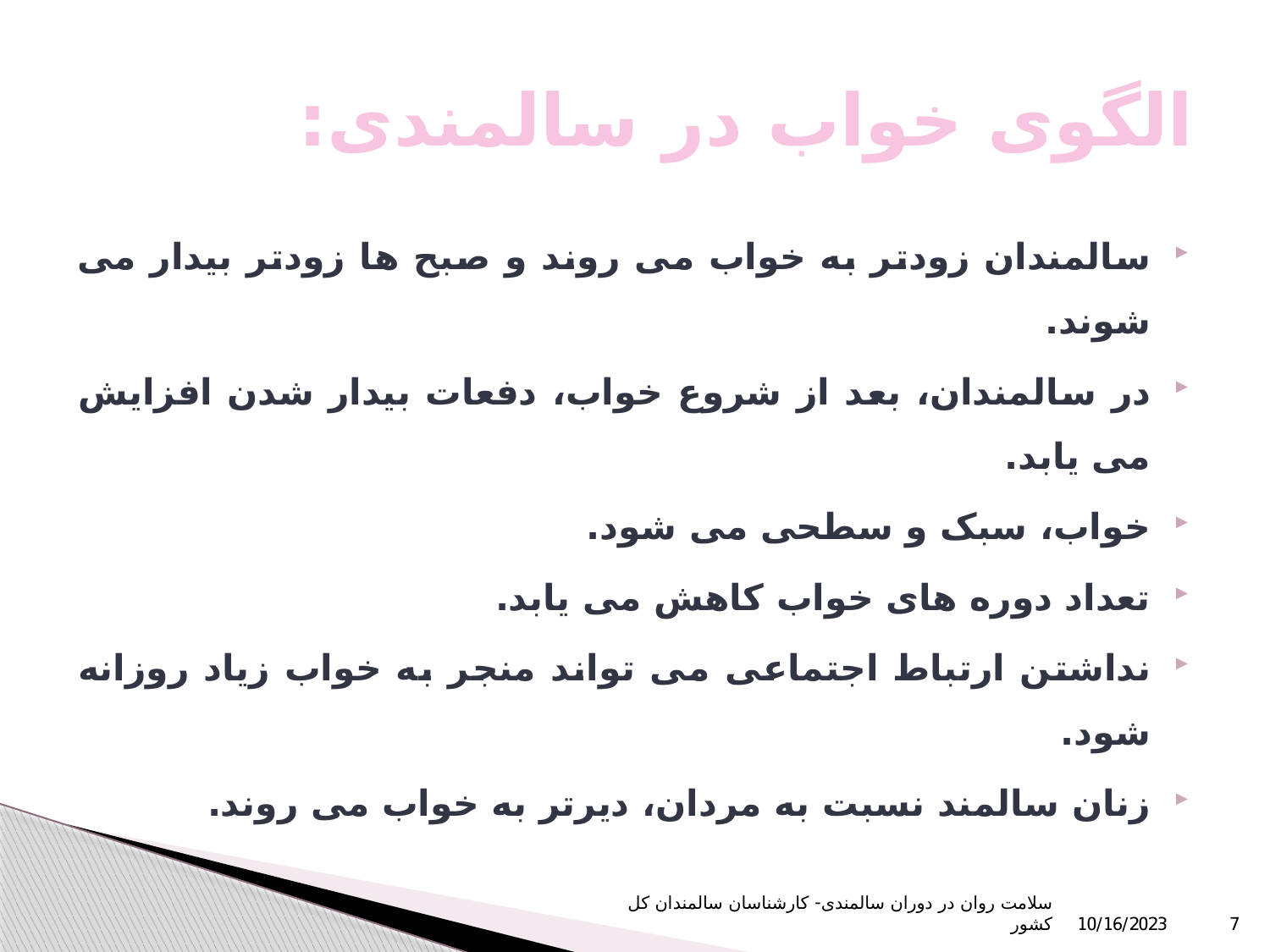

# الگوی خواب در سالمندی:
سالمندان زودتر به خواب می روند و صبح ها زودتر بیدار می شوند.
در سالمندان، بعد از شروع خواب، دفعات بیدار شدن افزایش می یابد.
خواب، سبک و سطحی می شود.
تعداد دوره های خواب کاهش می یابد.
نداشتن ارتباط اجتماعی می تواند منجر به خواب زیاد روزانه شود.
زنان سالمند نسبت به مردان، دیرتر به خواب می روند.
سلامت روان در دوران سالمندی- کارشناسان سالمندان کل کشور
10/16/2023
7